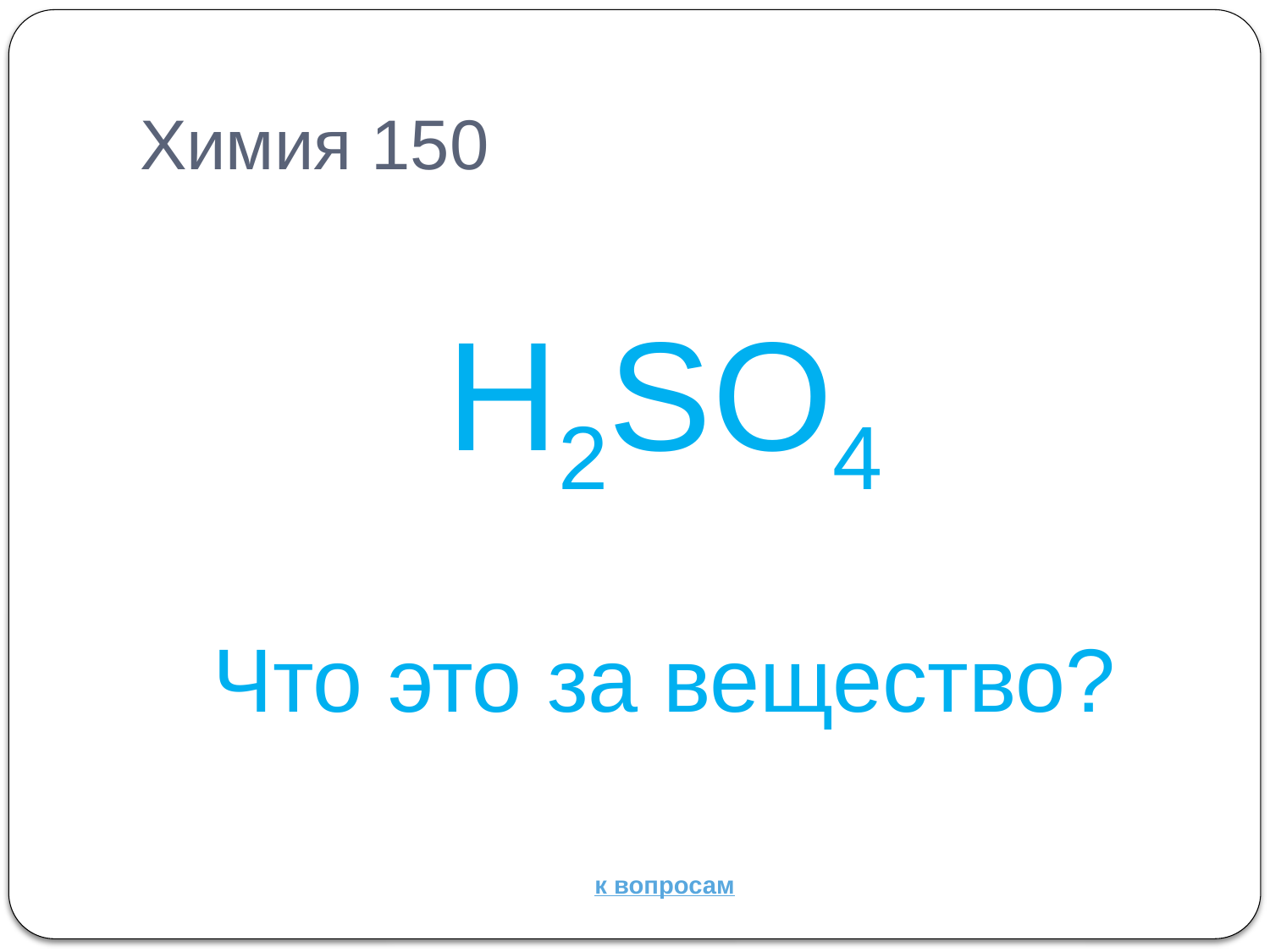

# Химия 150

H2SO4
Что это за вещество?

к вопросам